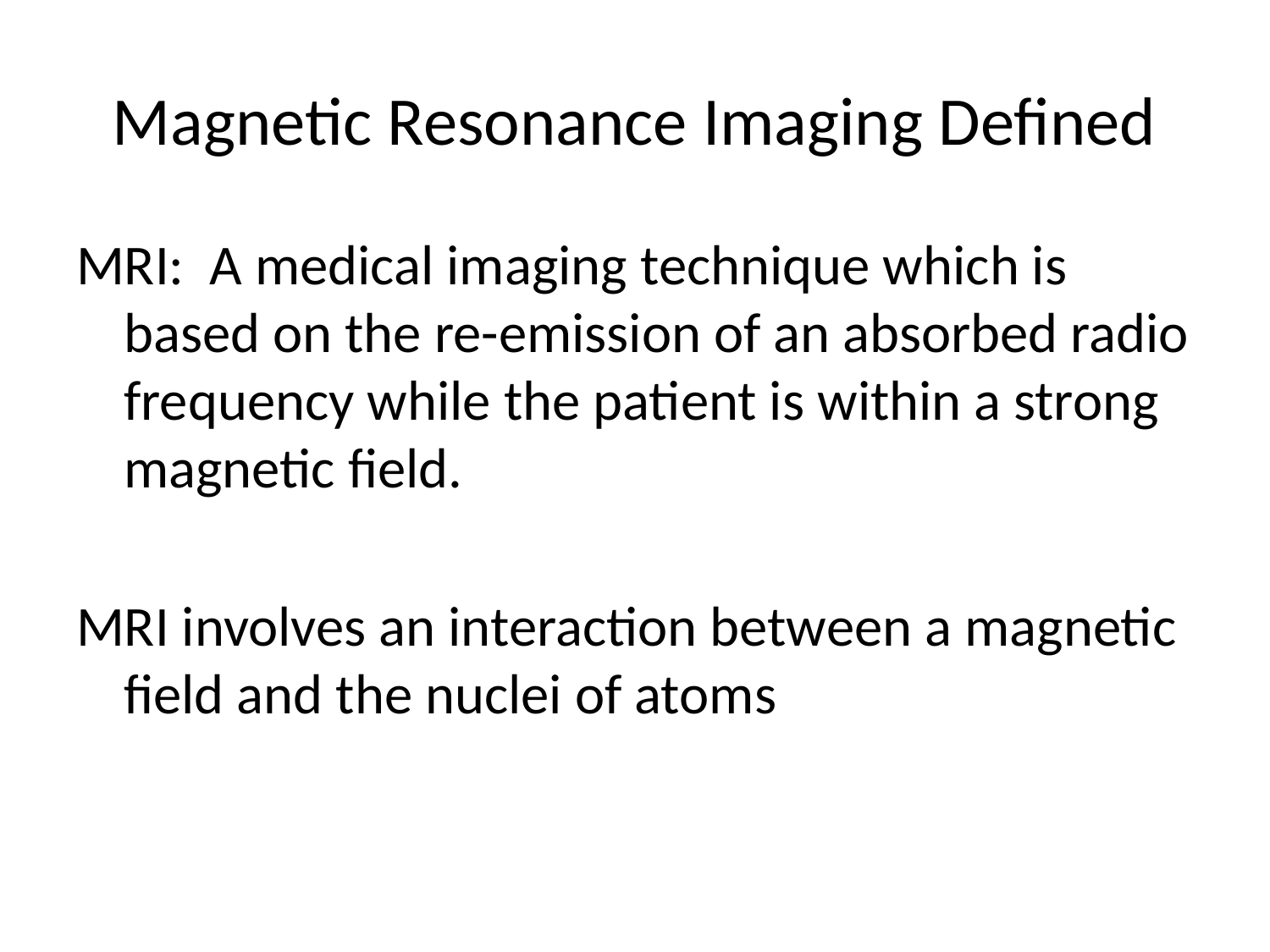

# Magnetic Resonance Imaging Defined
MRI:  A medical imaging technique which is based on the re-emission of an absorbed radio frequency while the patient is within a strong magnetic field.

MRI involves an interaction between a magnetic field and the nuclei of atoms